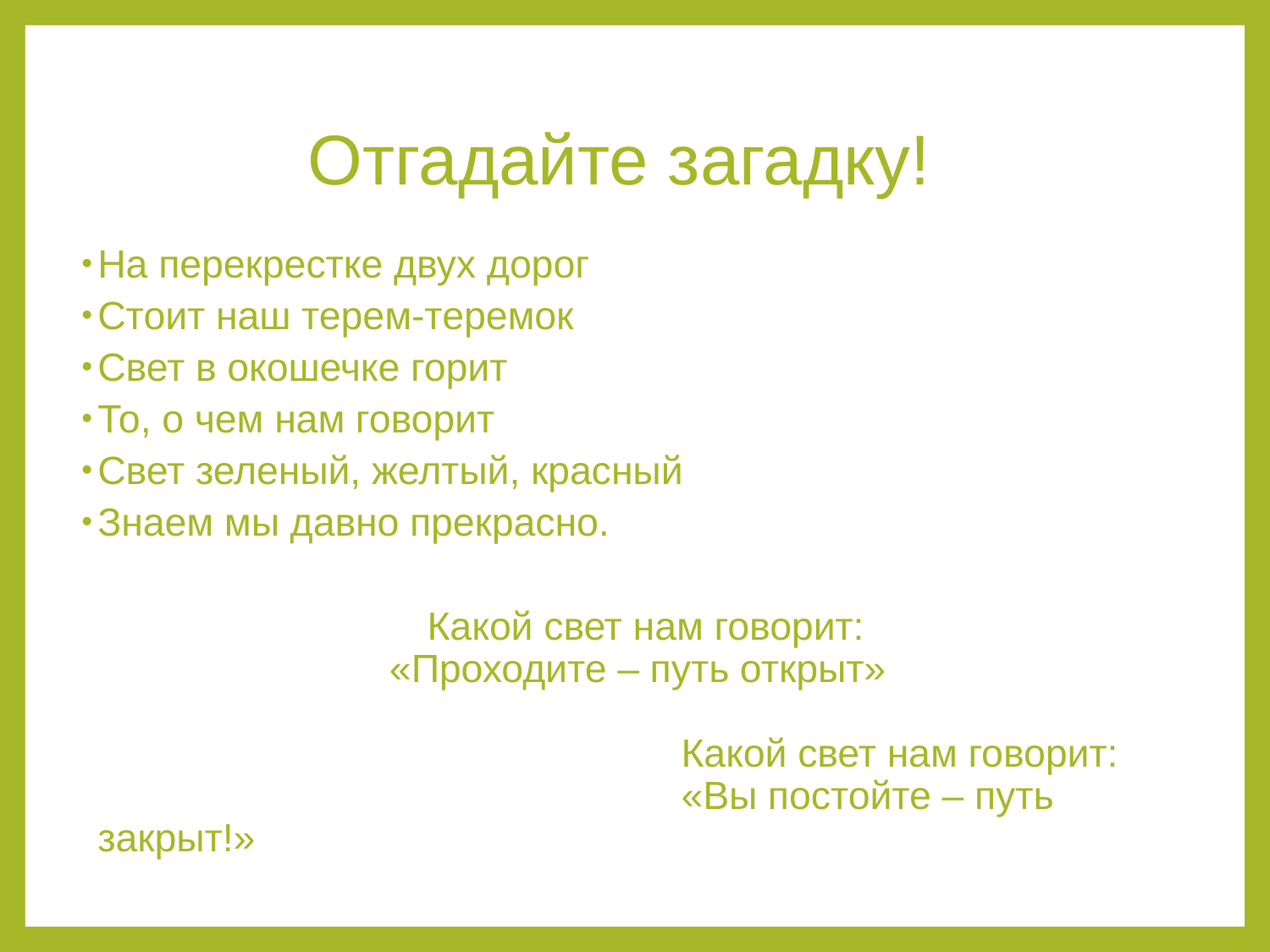

# Отгадайте загадку!

На перекрестке двух дорог
Стоит наш терем-теремок
Свет в окошечке горит
То, о чем нам говорит
Свет зеленый, желтый, красный
Знаем мы давно прекрасно.

                                Какой свет нам говорит:
                           «Проходите – путь открыт»
                                                      Какой свет нам говорит:
                                                      «Вы постойте – путь закрыт!»